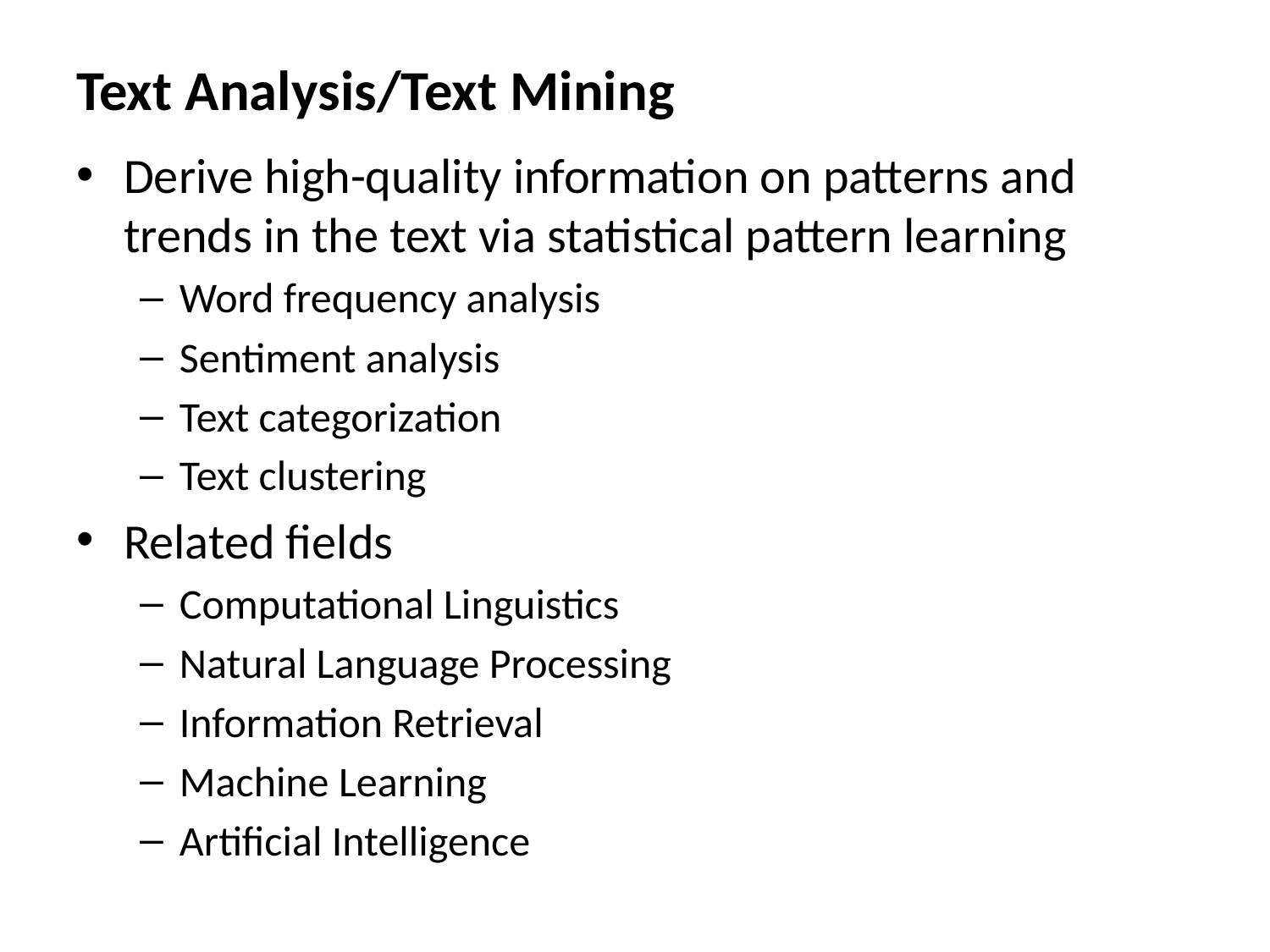

# Text Analysis/Text Mining
Derive high-quality information on patterns and trends in the text via statistical pattern learning
Word frequency analysis
Sentiment analysis
Text categorization
Text clustering
Related fields
Computational Linguistics
Natural Language Processing
Information Retrieval
Machine Learning
Artificial Intelligence